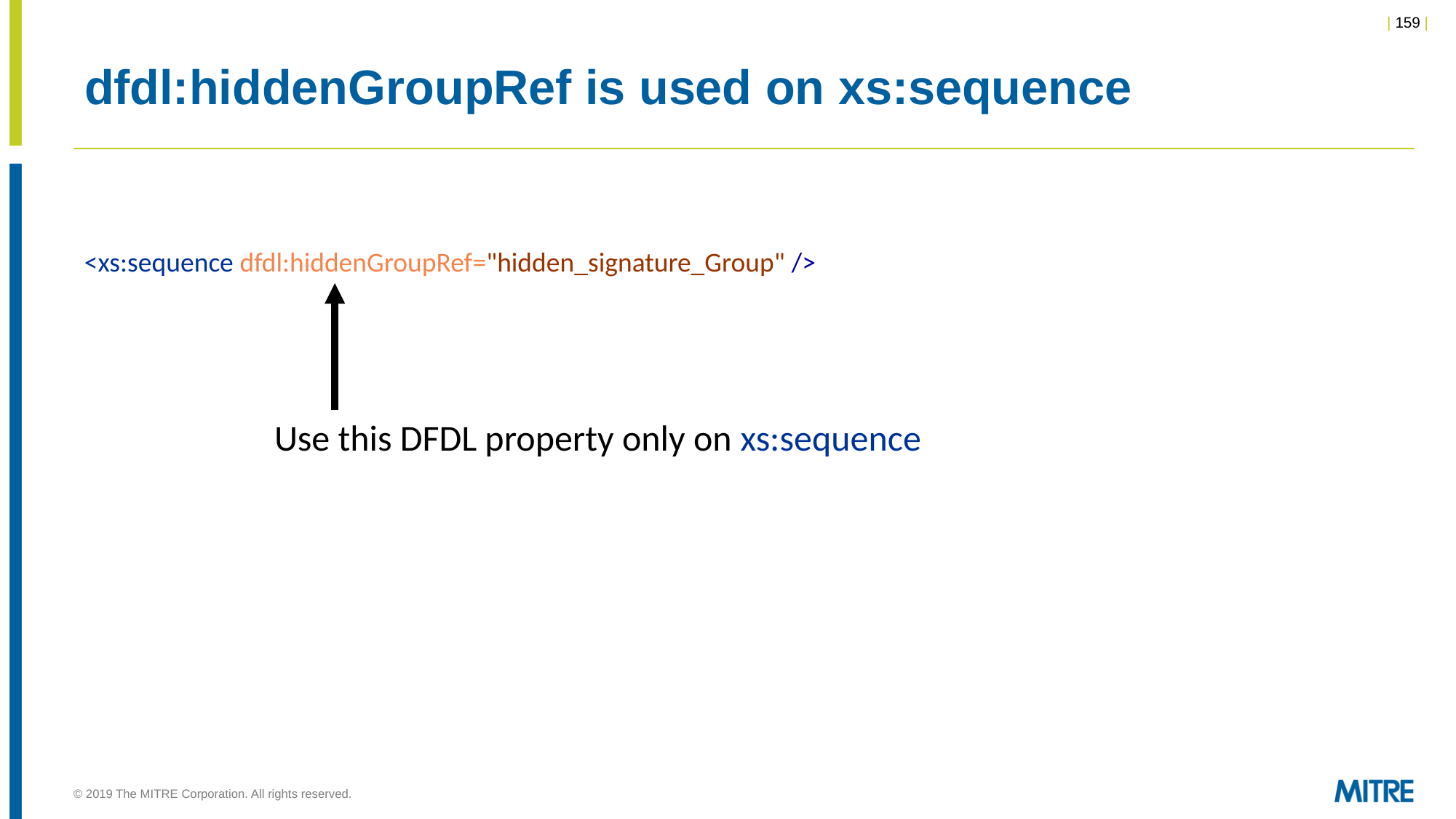

# dfdl:hiddenGroupRef is used on xs:sequence
<xs:sequence dfdl:hiddenGroupRef="hidden_signature_Group" />
Use this DFDL property only on xs:sequence
© 2019 The MITRE Corporation. All rights reserved.